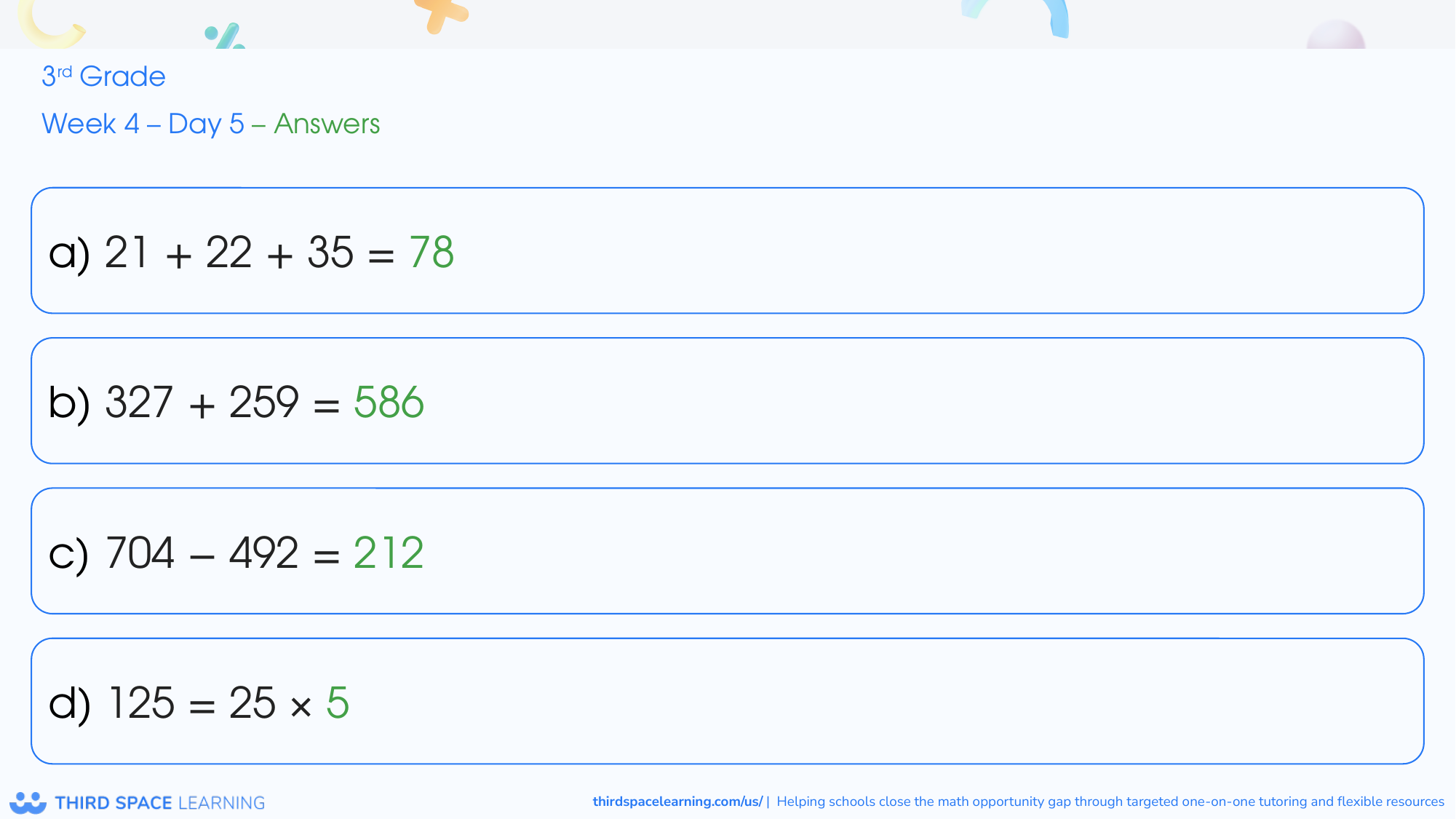

3rd Grade
Week 4 – Day 5 – Answers
21 + 22 + 35 = 78
327 + 259 = 586
704 − 492 = 212
125 = 25 × 5